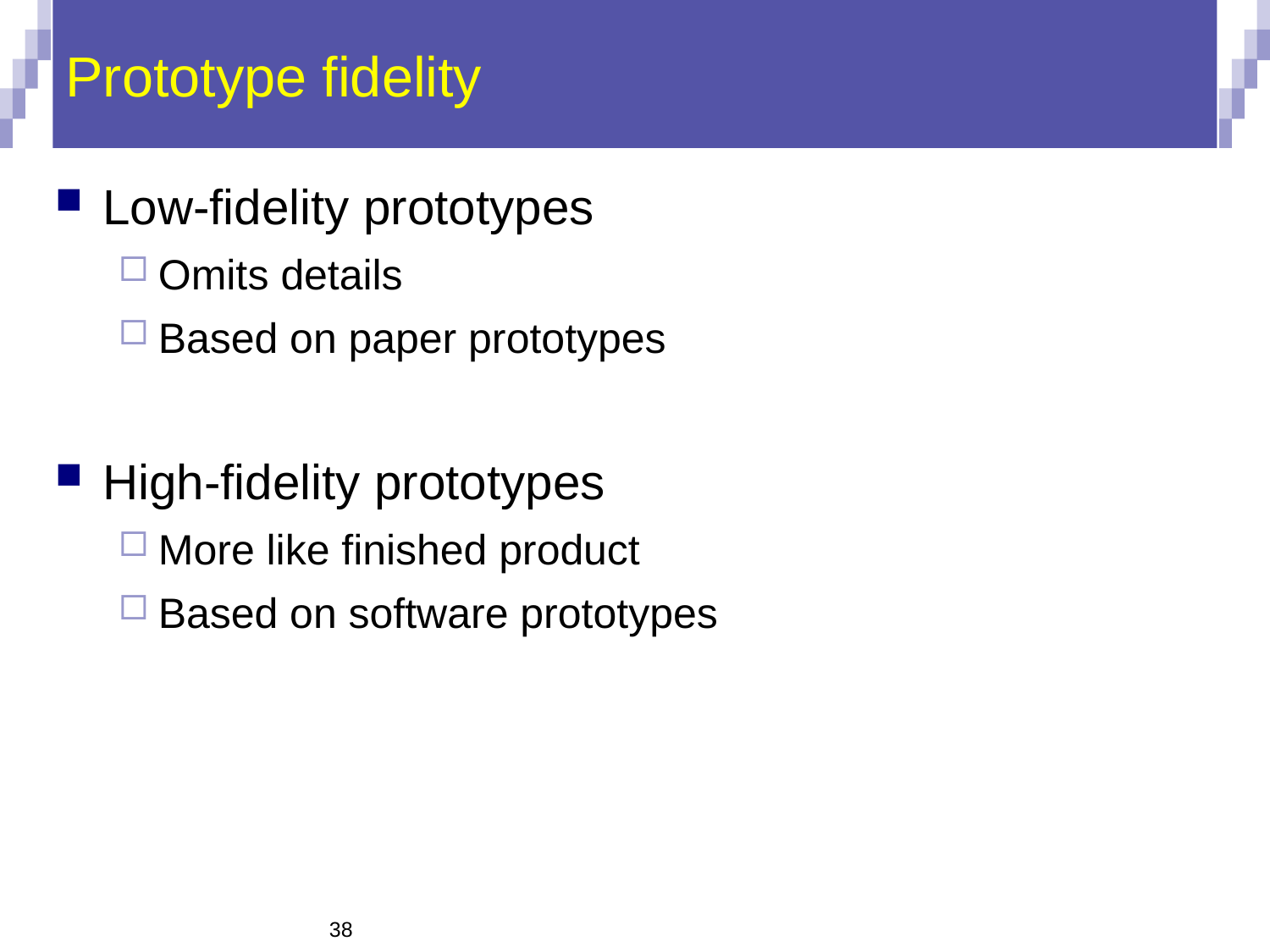

# Prototype fidelity
Low-fidelity prototypes
Omits details
Based on paper prototypes

High-fidelity prototypes
More like finished product
Based on software prototypes
38